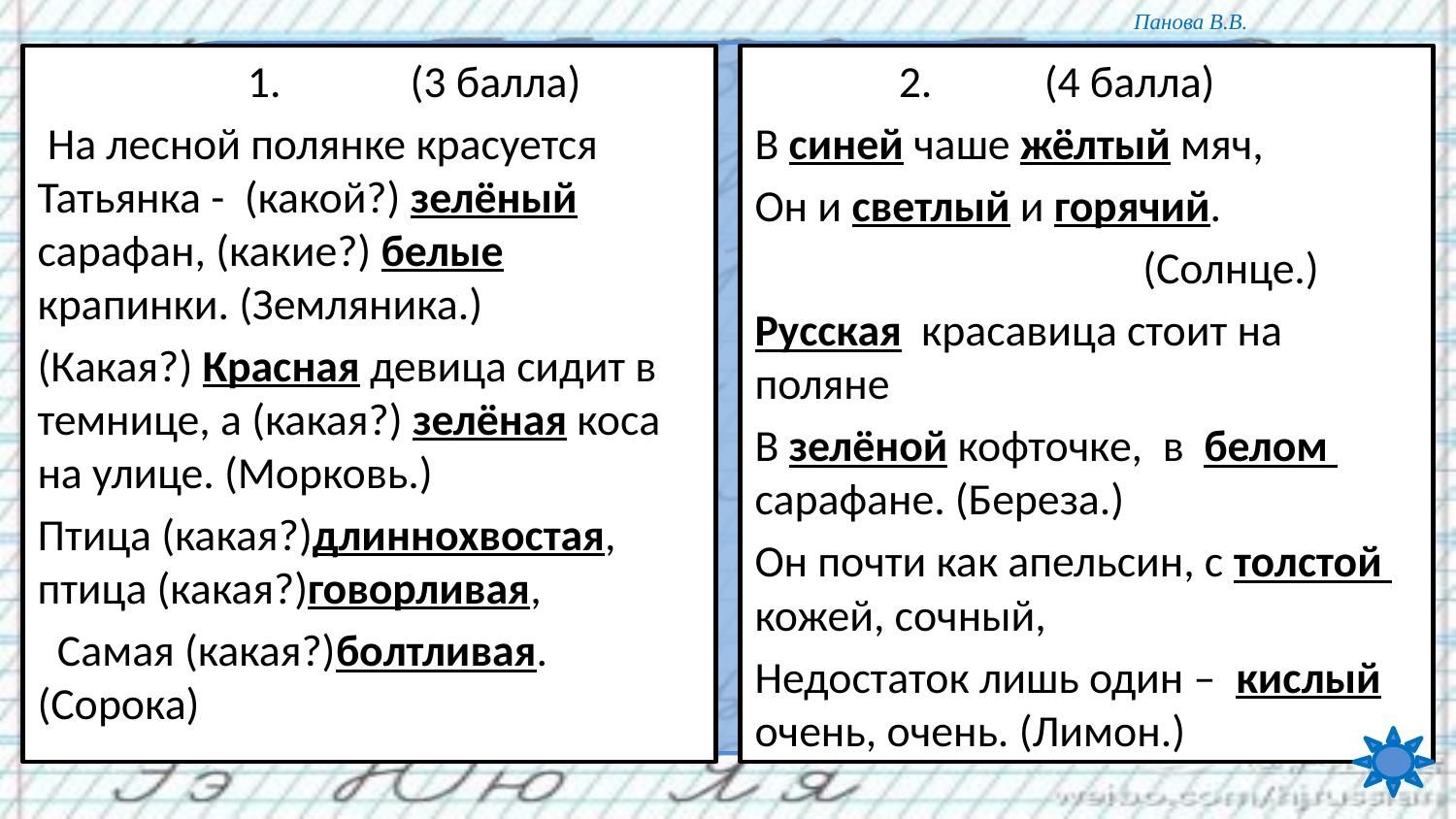

1.             (3 балла)
 На лесной полянке красуется Татьянка -  (какой?) зелёный сарафан, (какие?) белые крапинки. (Земляника.)
(Какая?) Красная девица сидит в темнице, а (какая?) зелёная коса на улице. (Морковь.)
Птица (какая?)длиннохвостая, птица (какая?)говорливая,
  Самая (какая?)болтливая. (Сорока)

(4 балла)
В синей чаше жёлтый мяч,
Он и светлый и горячий.
                                       (Солнце.)
Русская  красавица стоит на поляне
В зелёной кофточке,  в  белом   сарафане. (Береза.)
Он почти как апельсин, с толстой    кожей, сочный,
Недостаток лишь один –  кислый  очень, очень. (Лимон.)